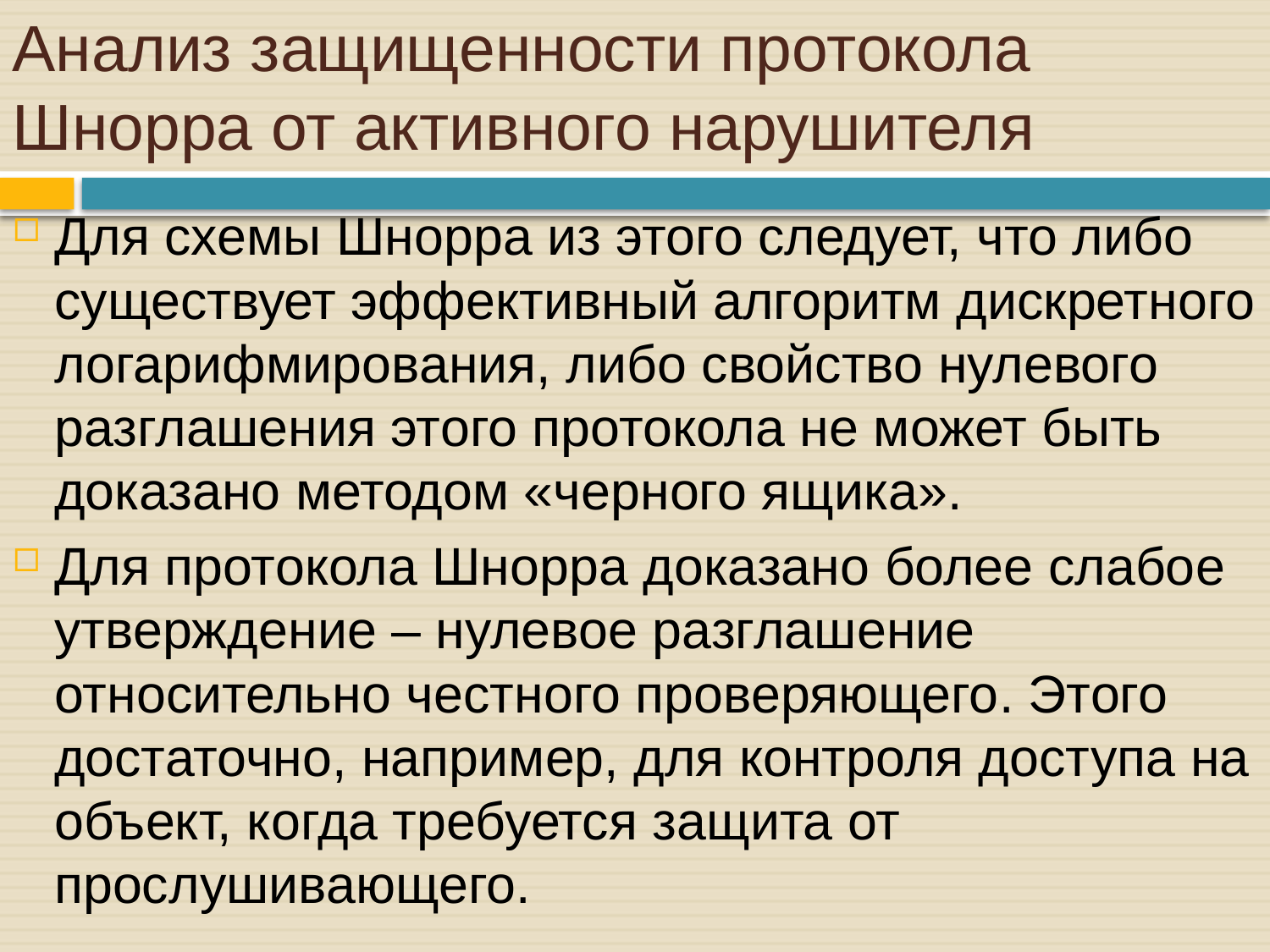

# Анализ защищенности протокола Шнорра от активного нарушителя
Для схемы Шнорра из этого следует, что либо существует эффективный алгоритм дискретного логарифмирования, либо свойство нулевого разглашения этого протокола не может быть доказано методом «черного ящика».
Для протокола Шнорра доказано более слабое утверждение – нулевое разглашение относительно честного проверяющего. Этого достаточно, например, для контроля доступа на объект, когда требуется защита от прослушивающего.